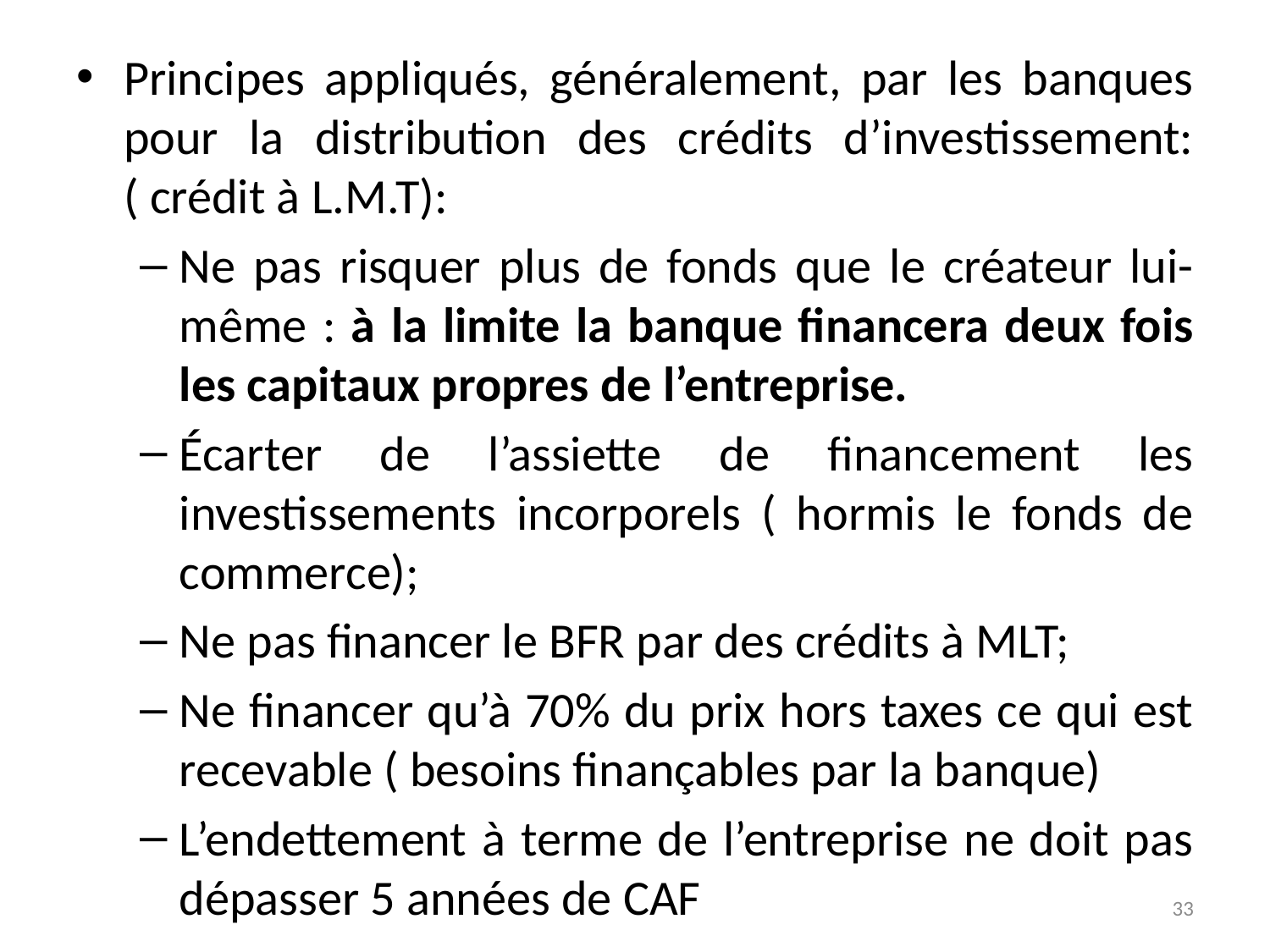

Principes appliqués, généralement, par les banques pour la distribution des crédits d’investissement: ( crédit à L.M.T):
Ne pas risquer plus de fonds que le créateur lui-même : à la limite la banque financera deux fois les capitaux propres de l’entreprise.
Écarter de l’assiette de financement les investissements incorporels ( hormis le fonds de commerce);
Ne pas financer le BFR par des crédits à MLT;
Ne financer qu’à 70% du prix hors taxes ce qui est recevable ( besoins finançables par la banque)
L’endettement à terme de l’entreprise ne doit pas dépasser 5 années de CAF

33